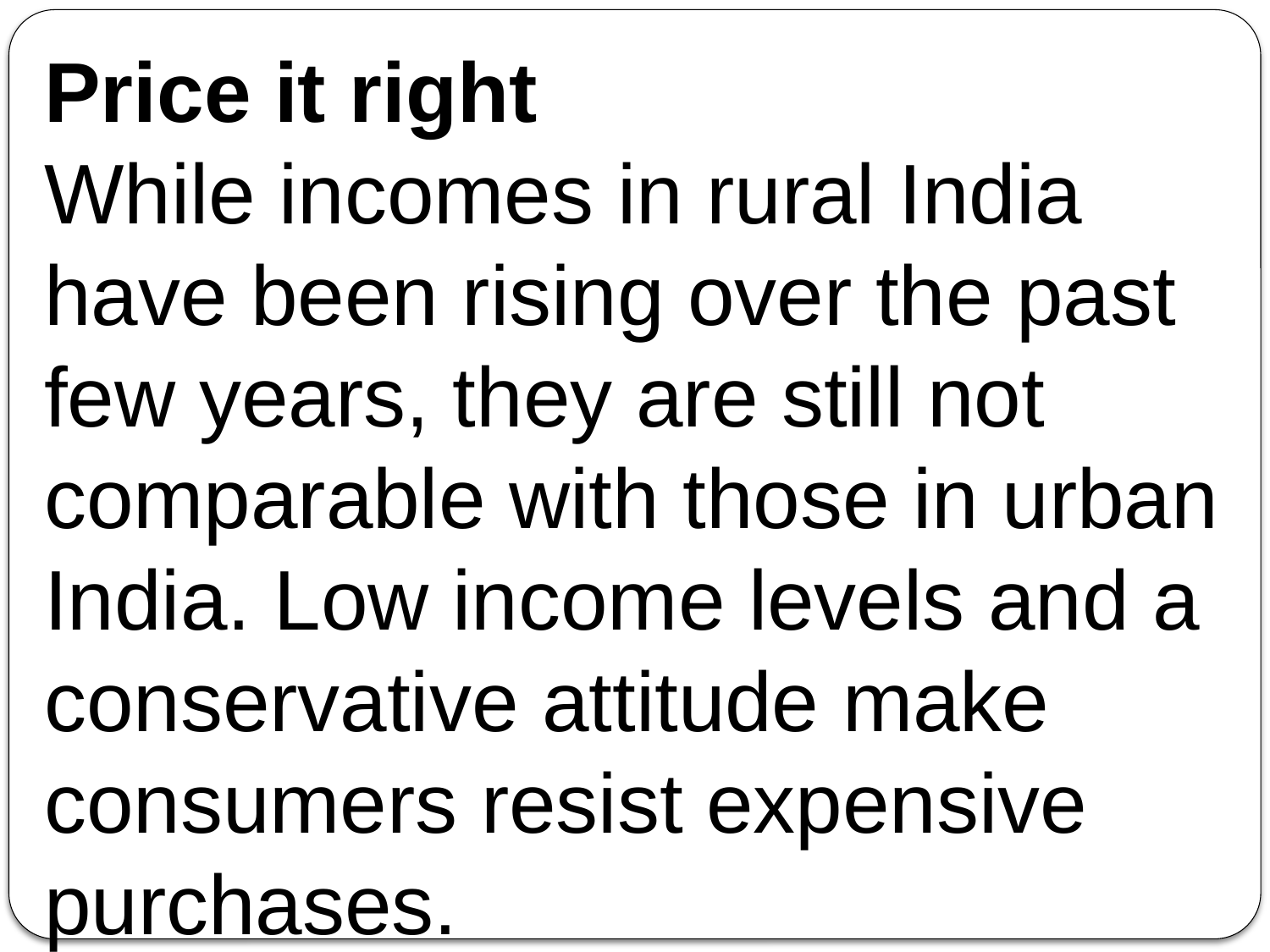

Price it right
While incomes in rural India have been rising over the past few years, they are still not comparable with those in urban India. Low income levels and a conservative attitude make consumers resist expensive purchases.